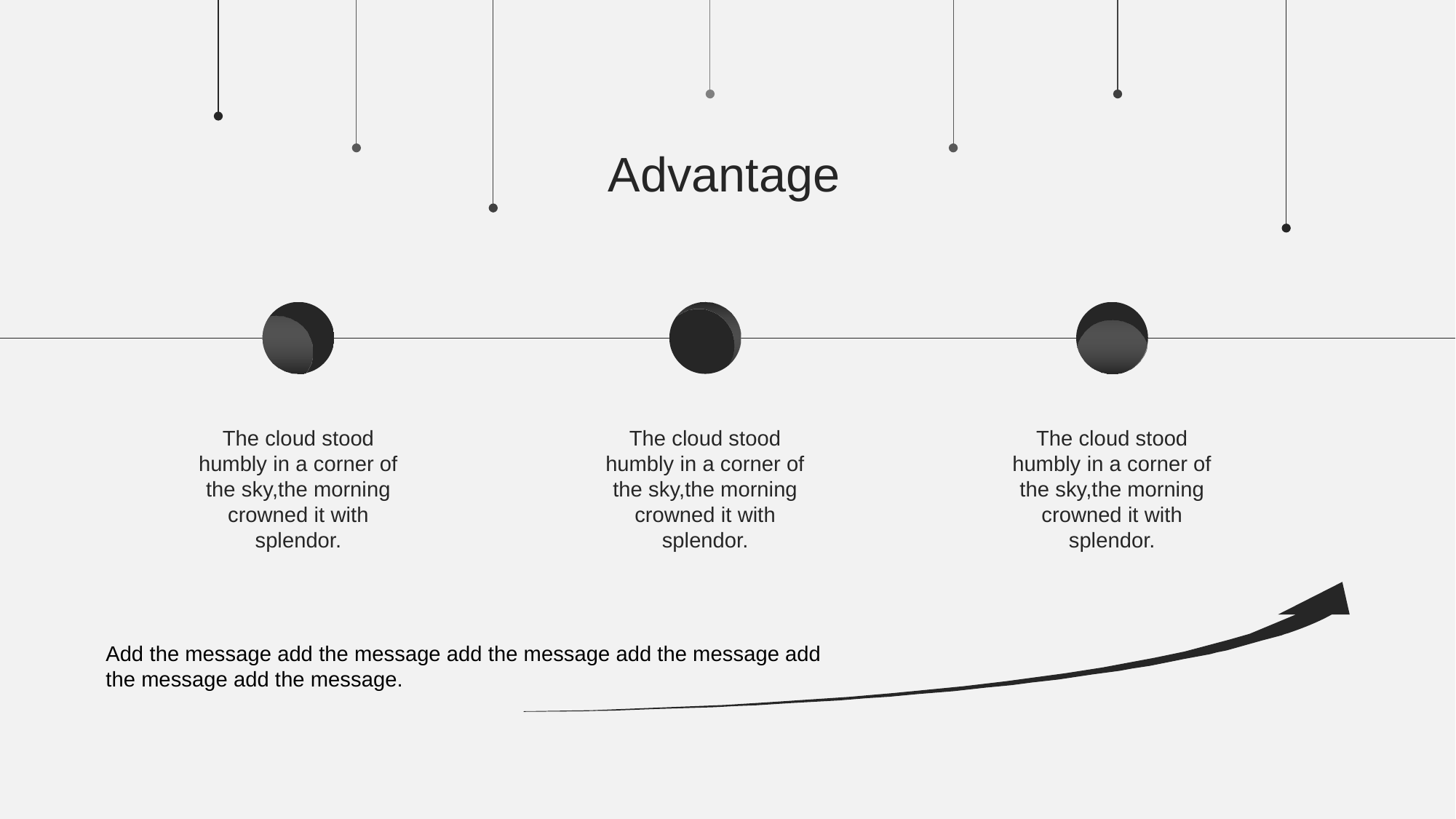

Advantage

The cloud stood humbly in a corner of the sky,the morning crowned it with splendor.
The cloud stood humbly in a corner of the sky,the morning crowned it with splendor.
The cloud stood humbly in a corner of the sky,the morning crowned it with splendor.

Add the message add the message add the message add the message add the message add the message.